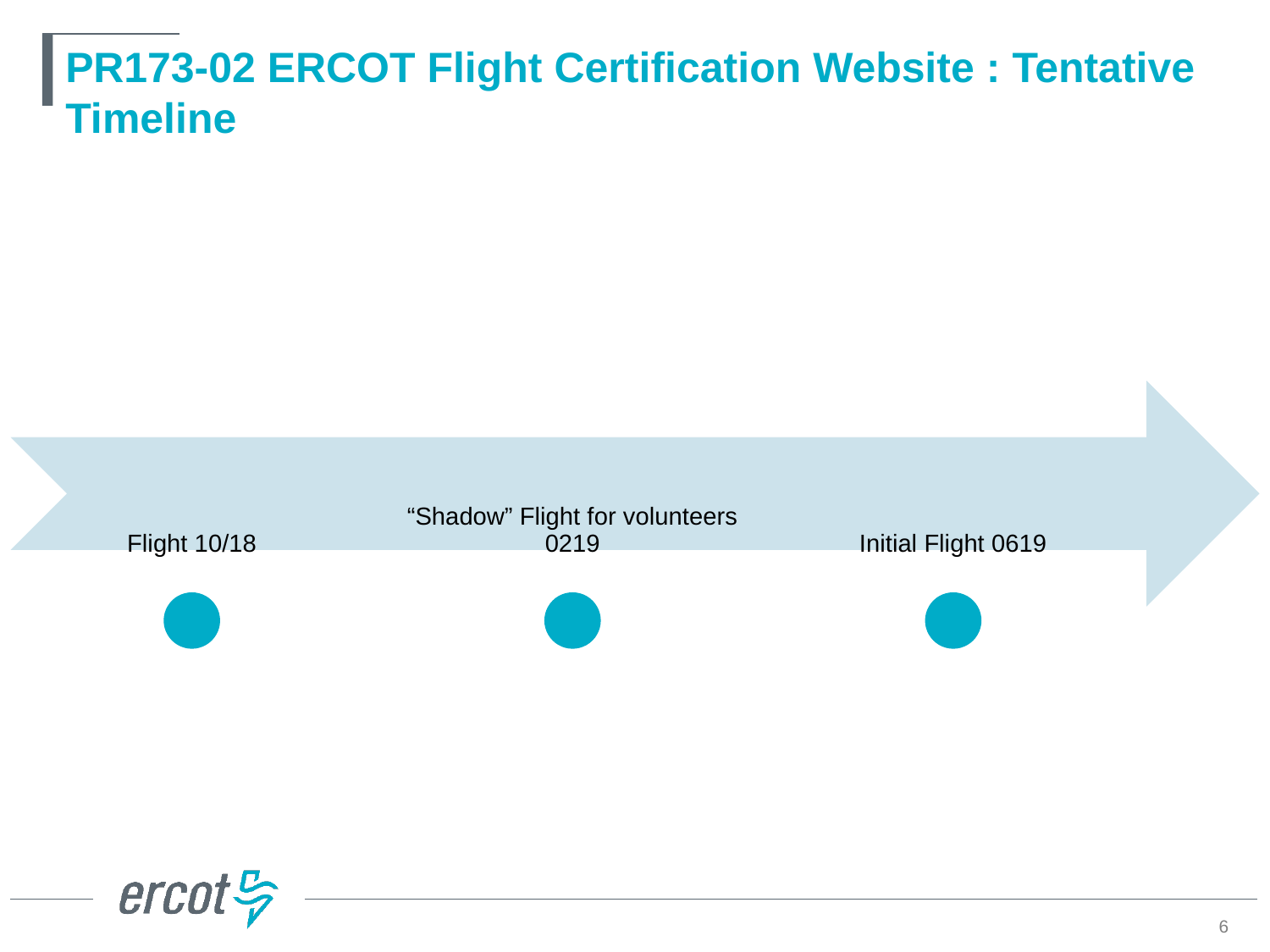

# PR173-02 ERCOT Flight Certification Website : Tentative Timeline
“Shadow” Flight for volunteers
0219
Flight 10/18
Initial Flight 0619